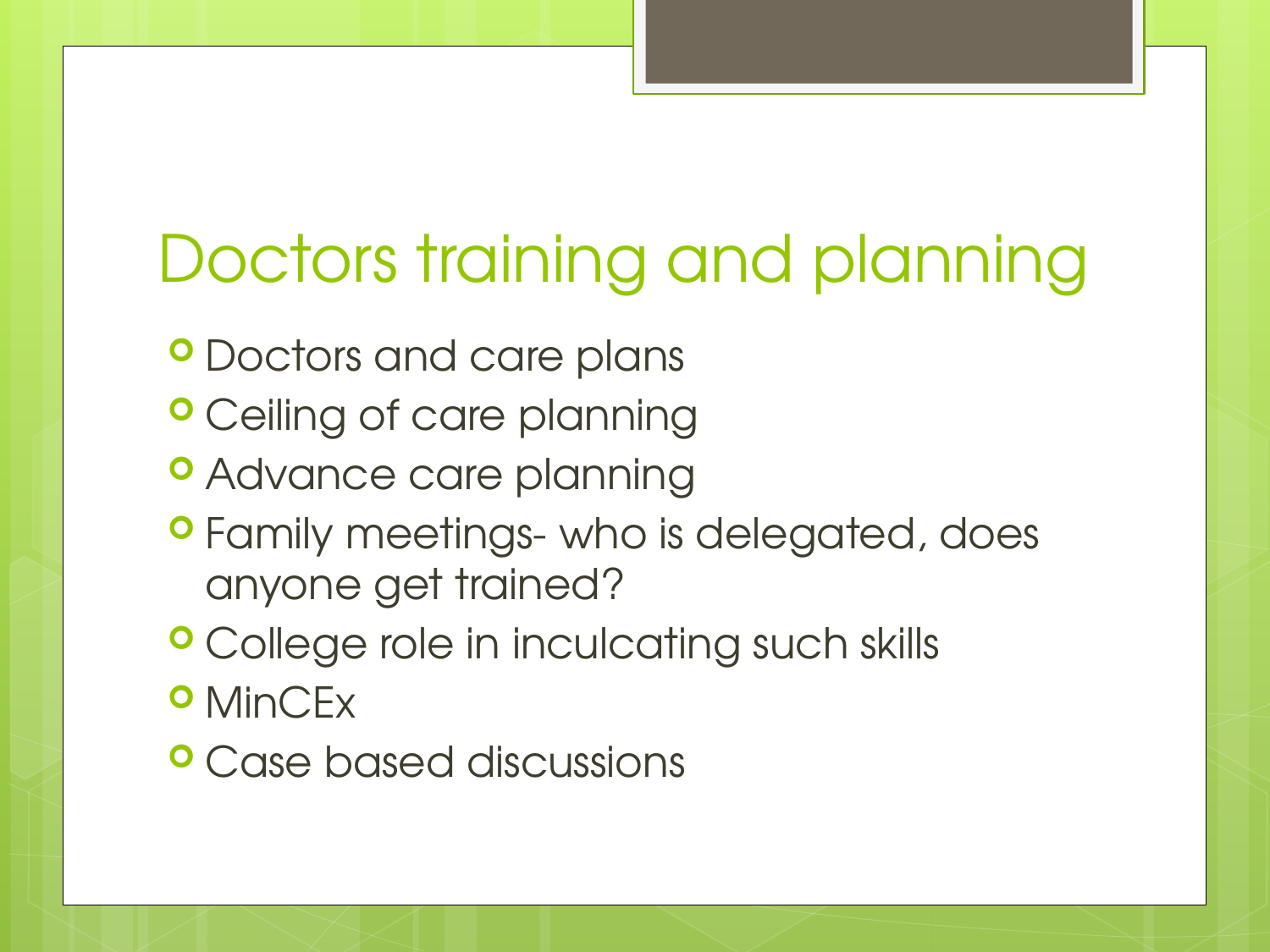

# Doctors training and planning
Doctors and care plans
Ceiling of care planning
Advance care planning
Family meetings- who is delegated, does anyone get trained?
College role in inculcating such skills
MinCEx
Case based discussions